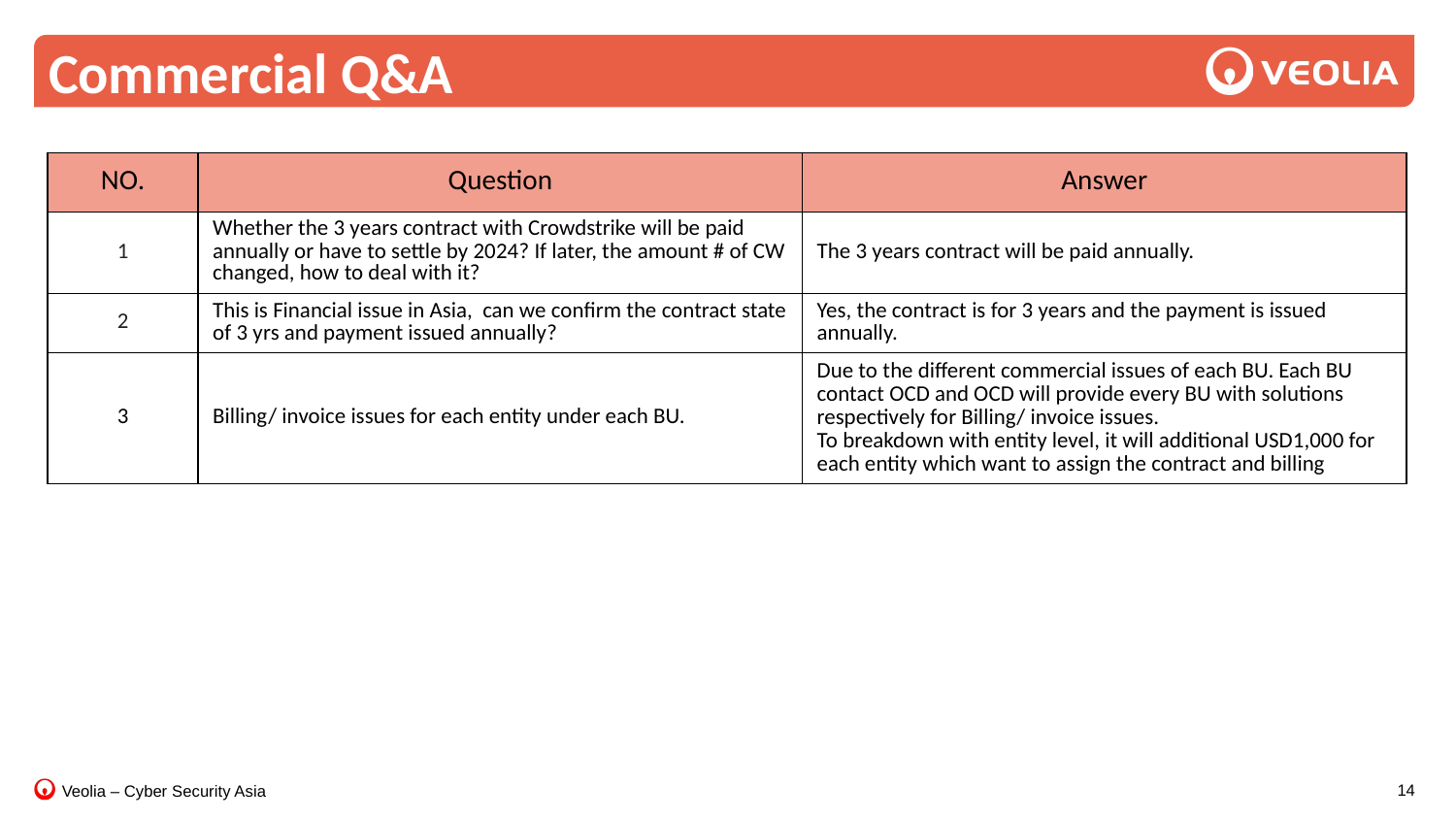

# Commercial Q&A
| NO. | Question | Answer |
| --- | --- | --- |
| 1 | Whether the 3 years contract with Crowdstrike will be paid annually or have to settle by 2024? If later, the amount # of CW changed, how to deal with it? | The 3 years contract will be paid annually. |
| 2 | This is Financial issue in Asia, can we confirm the contract state of 3 yrs and payment issued annually? | Yes, the contract is for 3 years and the payment is issued annually. |
| 3 | Billing/ invoice issues for each entity under each BU. | Due to the different commercial issues of each BU. Each BU contact OCD and OCD will provide every BU with solutions respectively for Billing/ invoice issues. To breakdown with entity level, it will additional USD1,000 for each entity which want to assign the contract and billing |